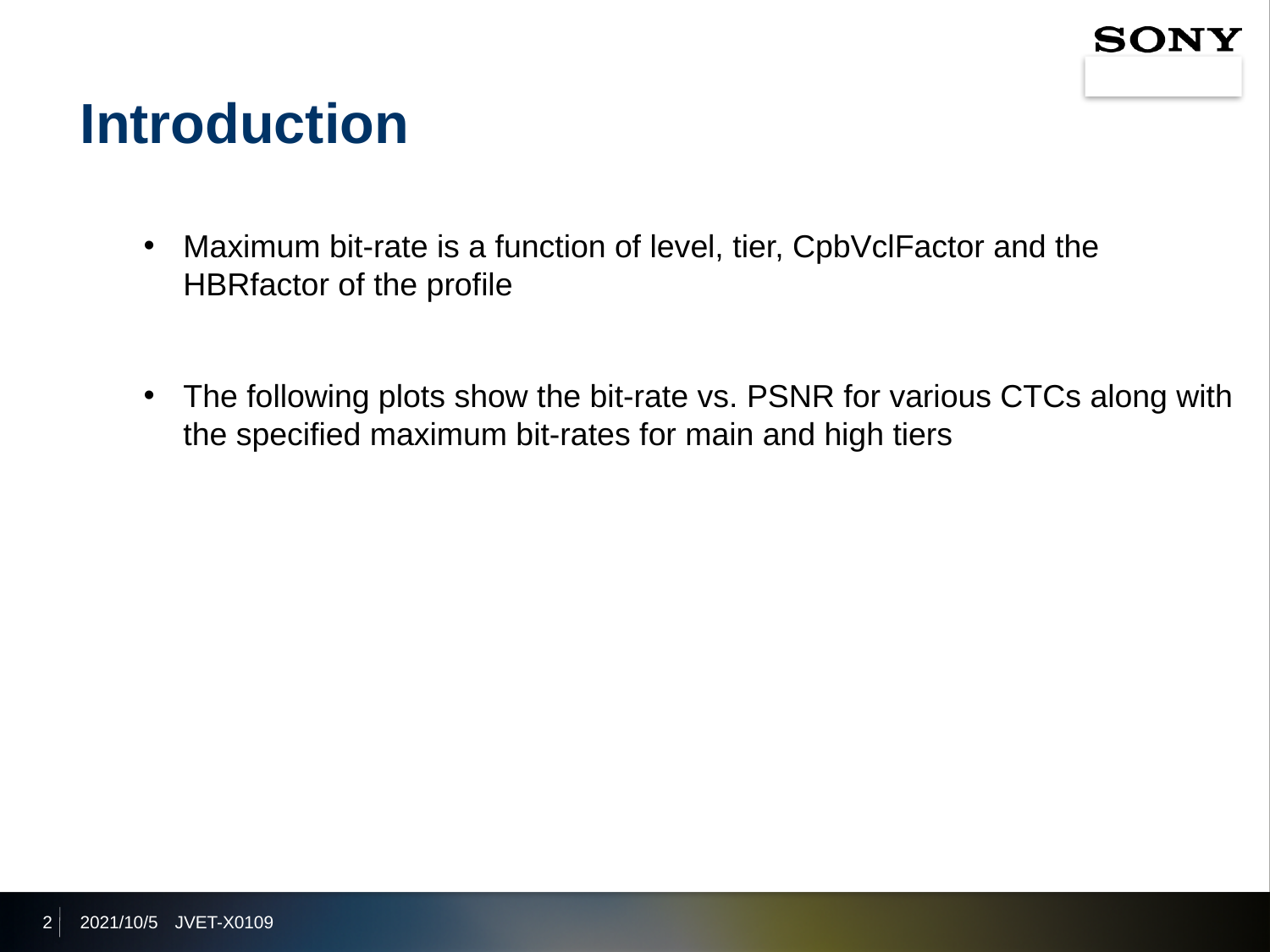

# Introduction
Maximum bit-rate is a function of level, tier, CpbVclFactor and the HBRfactor of the profile

The following plots show the bit-rate vs. PSNR for various CTCs along with the specified maximum bit-rates for main and high tiers

2
2021/10/5
JVET-X0109